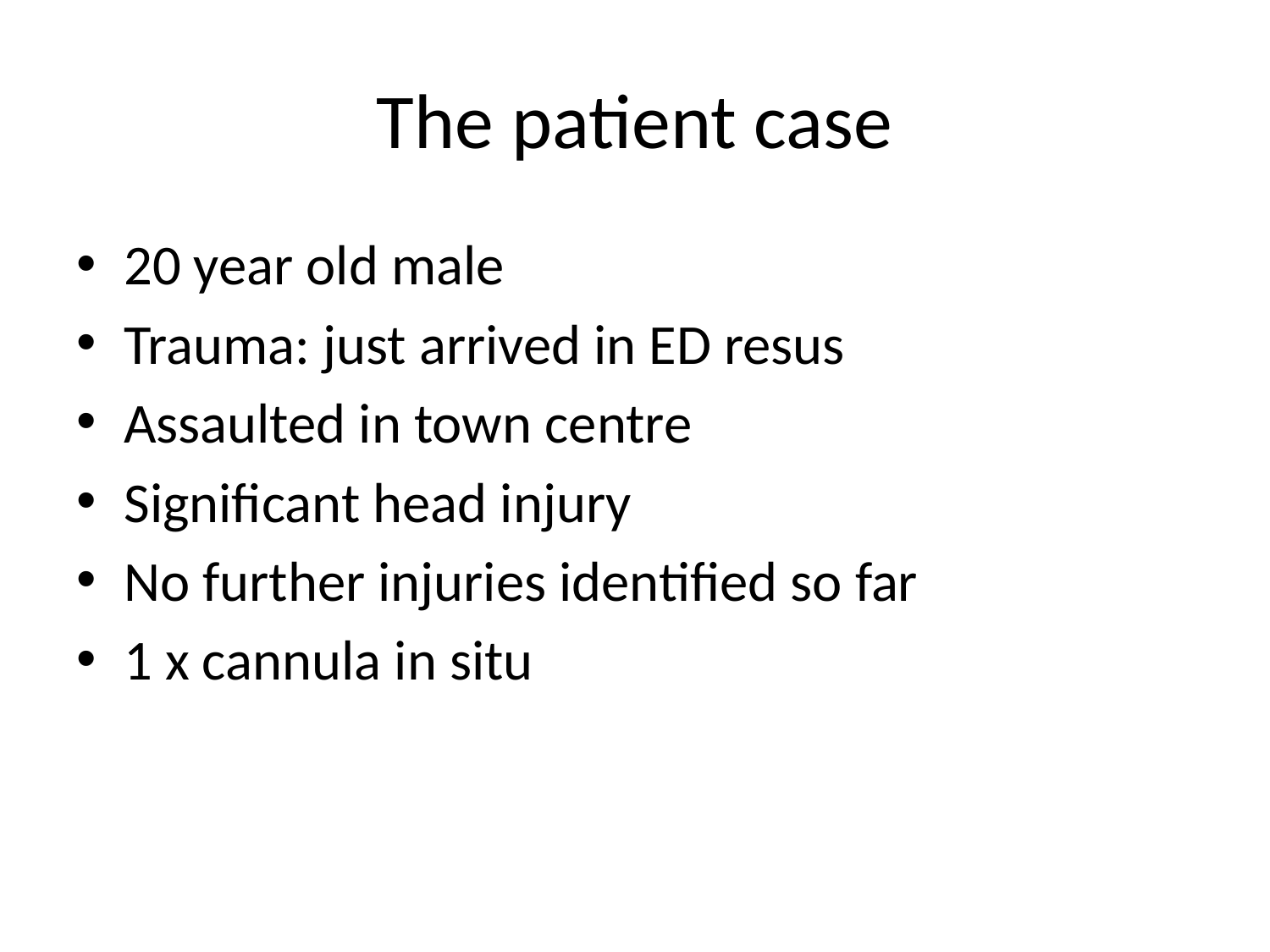

# The patient case
20 year old male
Trauma: just arrived in ED resus
Assaulted in town centre
Significant head injury
No further injuries identified so far
1 x cannula in situ